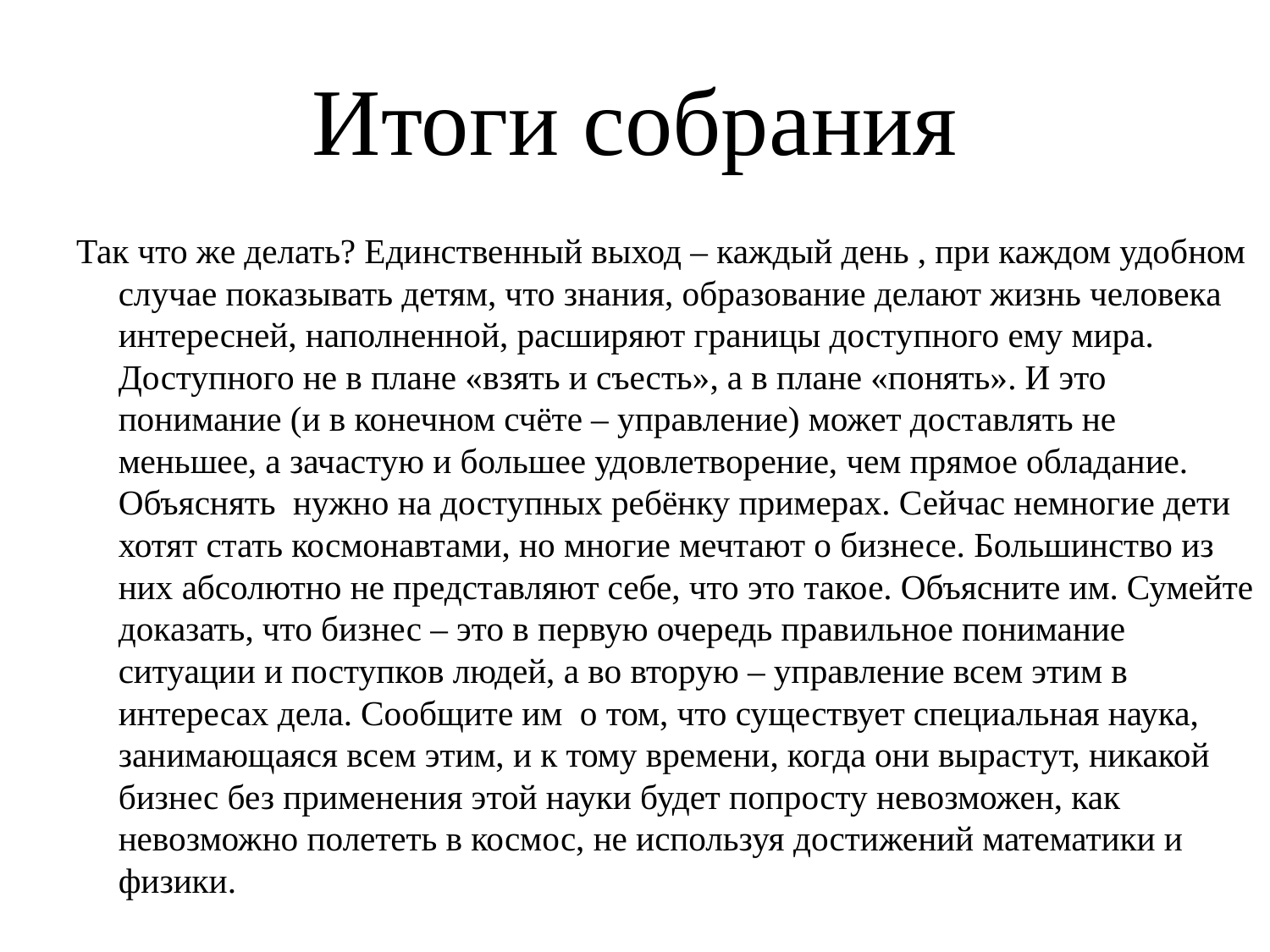

# Итоги собрания
Так что же делать? Единственный выход – каждый день , при каждом удобном случае показывать детям, что знания, образование делают жизнь человека интересней, наполненной, расширяют границы доступного ему мира. Доступного не в плане «взять и съесть», а в плане «понять». И это понимание (и в конечном счёте – управление) может доставлять не меньшее, а зачастую и большее удовлетворение, чем прямое обладание. Объяснять  нужно на доступных ребёнку примерах. Сейчас немногие дети хотят стать космонавтами, но многие мечтают о бизнесе. Большинство из них абсолютно не представляют себе, что это такое. Объясните им. Сумейте доказать, что бизнес – это в первую очередь правильное понимание ситуации и поступков людей, а во вторую – управление всем этим в интересах дела. Сообщите им  о том, что существует специальная наука, занимающаяся всем этим, и к тому времени, когда они вырастут, никакой бизнес без применения этой науки будет попросту невозможен, как невозможно полететь в космос, не используя достижений математики и физики.